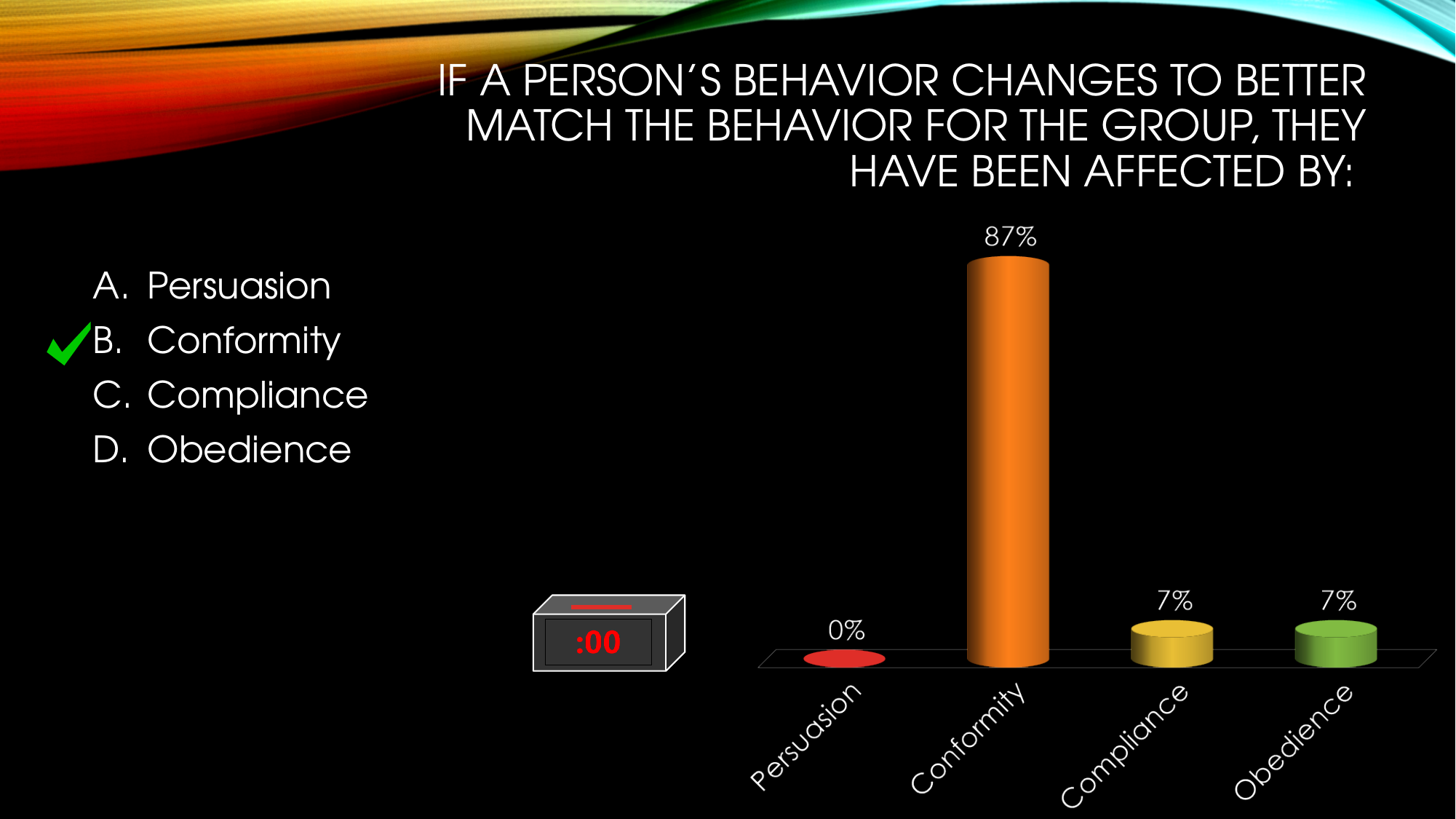

# If a person’s behavior changes to better match the behavior for the group, they have been affected by:

Persuasion
Conformity
Compliance
Obedience